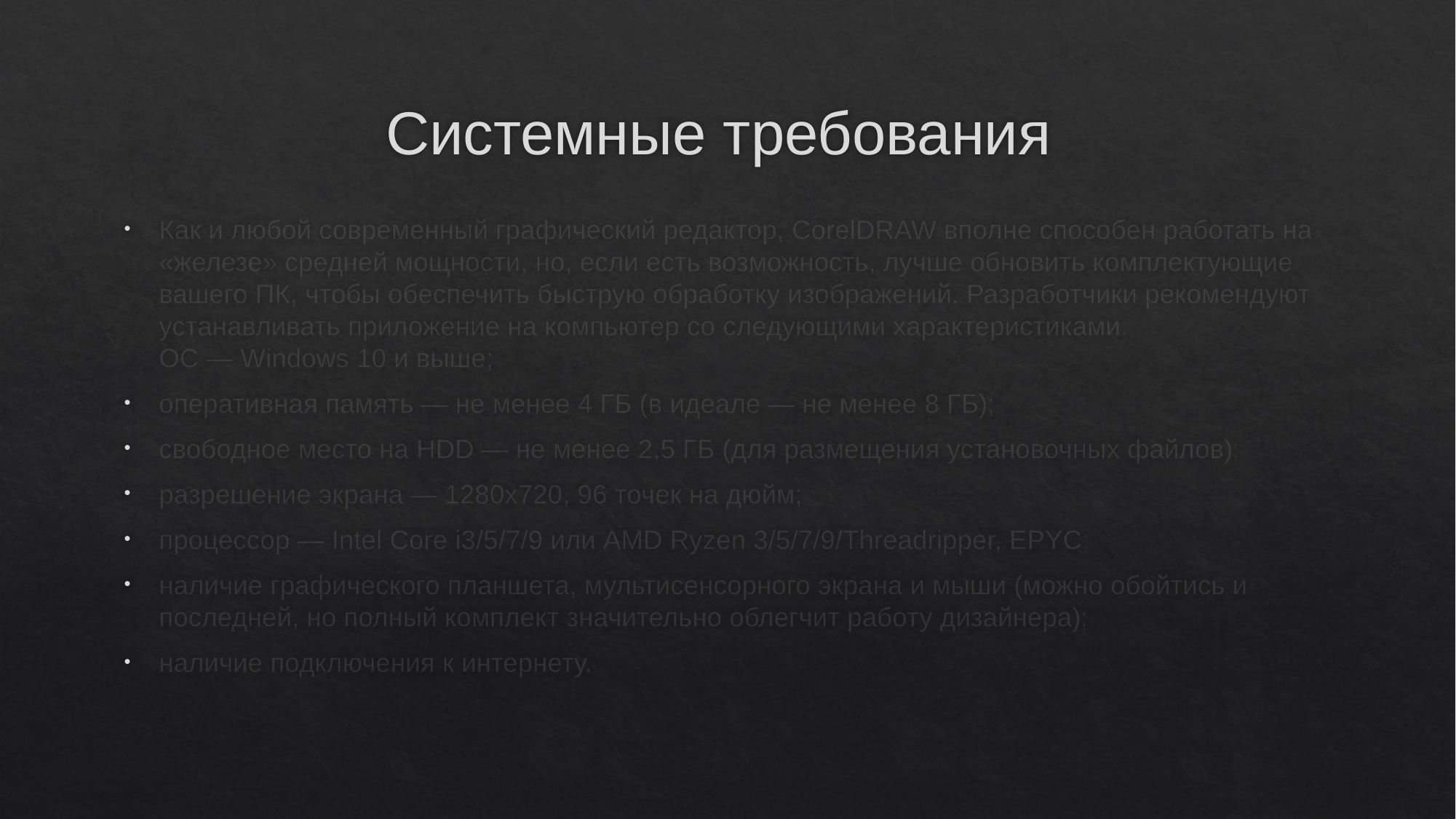

# Системные требования
Как и любой современный графический редактор, CorelDRAW вполне способен работать на «железе» средней мощности, но, если есть возможность, лучше обновить комплектующие вашего ПК, чтобы обеспечить быструю обработку изображений. Разработчики рекомендуют устанавливать приложение на компьютер со следующими характеристиками:
ОС — Windows 10 и выше;
оперативная память — не менее 4 ГБ (в идеале — не менее 8 ГБ);
свободное место на HDD — не менее 2,5 ГБ (для размещения установочных файлов);
разрешение экрана — 1280х720, 96 точек на дюйм;
процессор — Intel Core i3/5/7/9 или AMD Ryzen 3/5/7/9/Threadripper, EPYC;
наличие графического планшета, мультисенсорного экрана и мыши (можно обойтись и последней, но полный комплект значительно облегчит работу дизайнера);
наличие подключения к интернету.